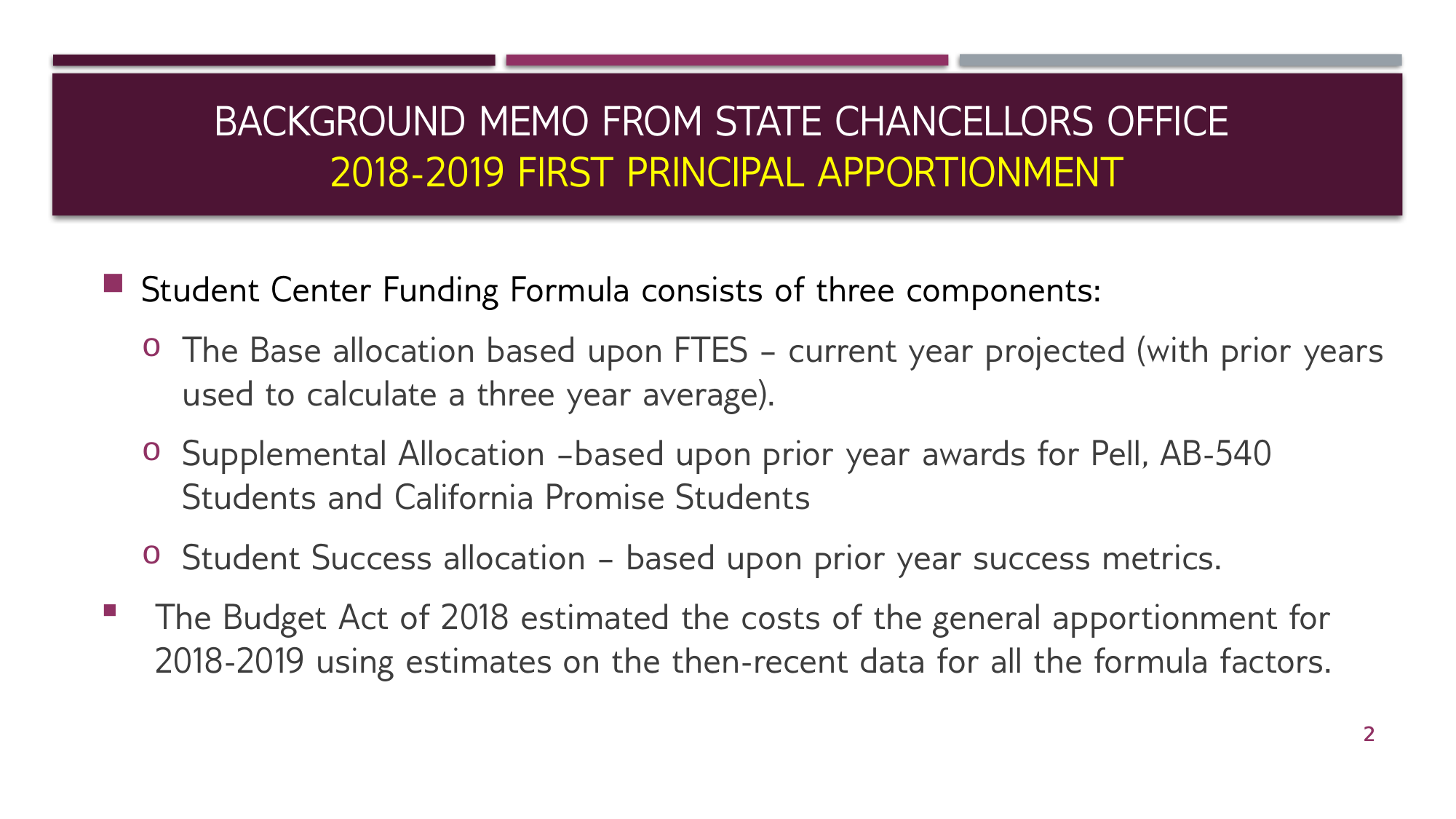

# Background Memo from State Chancellors Office 2018-2019 First Principal Apportionment
Student Center Funding Formula consists of three components:
The Base allocation based upon FTES – current year projected (with prior years used to calculate a three year average).
Supplemental Allocation –based upon prior year awards for Pell, AB-540 Students and California Promise Students
Student Success allocation – based upon prior year success metrics.
The Budget Act of 2018 estimated the costs of the general apportionment for 2018-2019 using estimates on the then-recent data for all the formula factors.

2